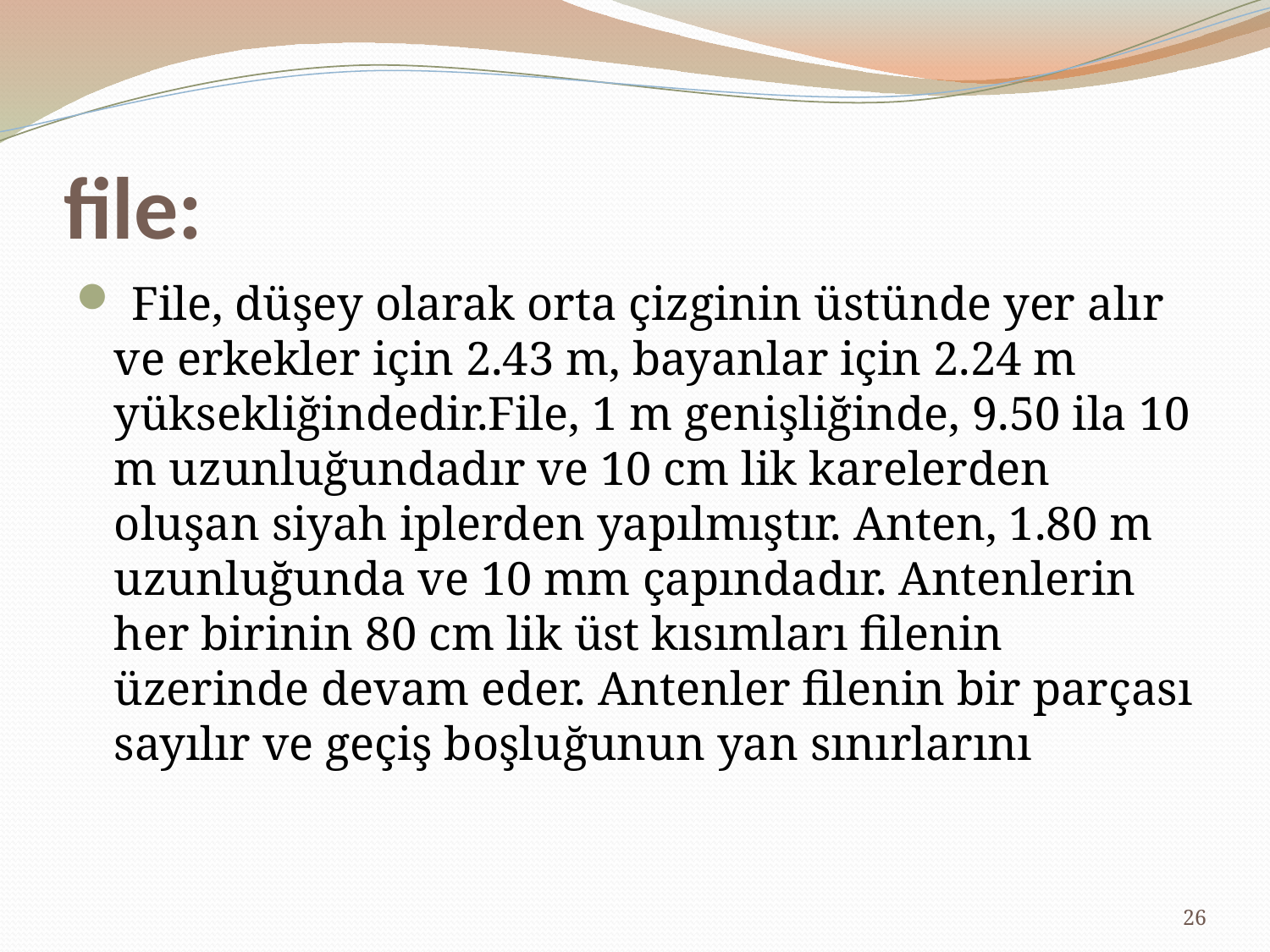

# file:
 File, düşey olarak orta çizginin üstünde yer alır ve erkekler için 2.43 m, bayanlar için 2.24 m yüksekliğindedir.File, 1 m genişliğinde, 9.50 ila 10 m uzunluğundadır ve 10 cm lik karelerden oluşan siyah iplerden yapılmıştır. Anten, 1.80 m uzunluğunda ve 10 mm çapındadır. Antenlerin her birinin 80 cm lik üst kısımları filenin üzerinde devam eder. Antenler filenin bir parçası sayılır ve geçiş boşluğunun yan sınırlarını

26